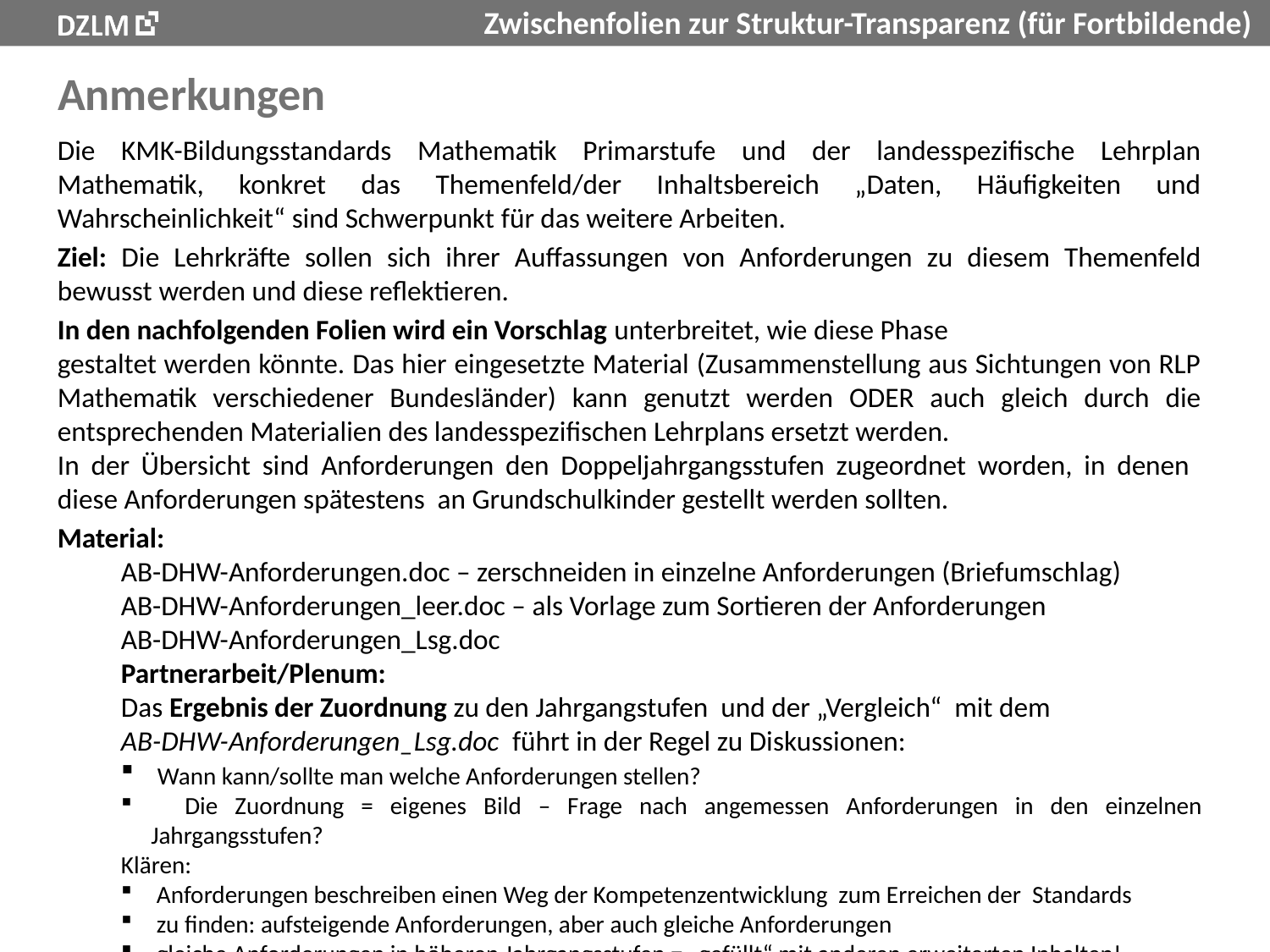

# Anmerkungen
Die KMK-Bildungsstandards Mathematik Primarstufe und der landesspezifische Lehrplan Mathematik, konkret das Themenfeld/der Inhaltsbereich „Daten, Häufigkeiten und Wahrscheinlichkeit“ sind Schwerpunkt für das weitere Arbeiten.
Ziel: Die Lehrkräfte sollen sich ihrer Auffassungen von Anforderungen zu diesem Themenfeld bewusst werden und diese reflektieren.
In den nachfolgenden Folien wird ein Vorschlag unterbreitet, wie diese Phase
gestaltet werden könnte. Das hier eingesetzte Material (Zusammenstellung aus Sichtungen von RLP Mathematik verschiedener Bundesländer) kann genutzt werden ODER auch gleich durch die entsprechenden Materialien des landesspezifischen Lehrplans ersetzt werden.
In der Übersicht sind Anforderungen den Doppeljahrgangsstufen zugeordnet worden, in denen  diese Anforderungen spätestens  an Grundschulkinder gestellt werden sollten.
Material:
AB-DHW-Anforderungen.doc – zerschneiden in einzelne Anforderungen (Briefumschlag)
AB-DHW-Anforderungen_leer.doc – als Vorlage zum Sortieren der Anforderungen
AB-DHW-Anforderungen_Lsg.doc
Partnerarbeit/Plenum:
Das Ergebnis der Zuordnung zu den Jahrgangstufen  und der „Vergleich“  mit dem
AB-DHW-Anforderungen_Lsg.doc  führt in der Regel zu Diskussionen:
 Wann kann/sollte man welche Anforderungen stellen?
  Die Zuordnung = eigenes Bild – Frage nach angemessen Anforderungen in den einzelnen Jahrgangsstufen?
Klären:
 Anforderungen beschreiben einen Weg der Kompetenzentwicklung  zum Erreichen der  Standards
 zu finden: aufsteigende Anforderungen, aber auch gleiche Anforderungen
 gleiche Anforderungen in höheren Jahrgangsstufen = „gefüllt“ mit anderen erweiterten Inhalten!